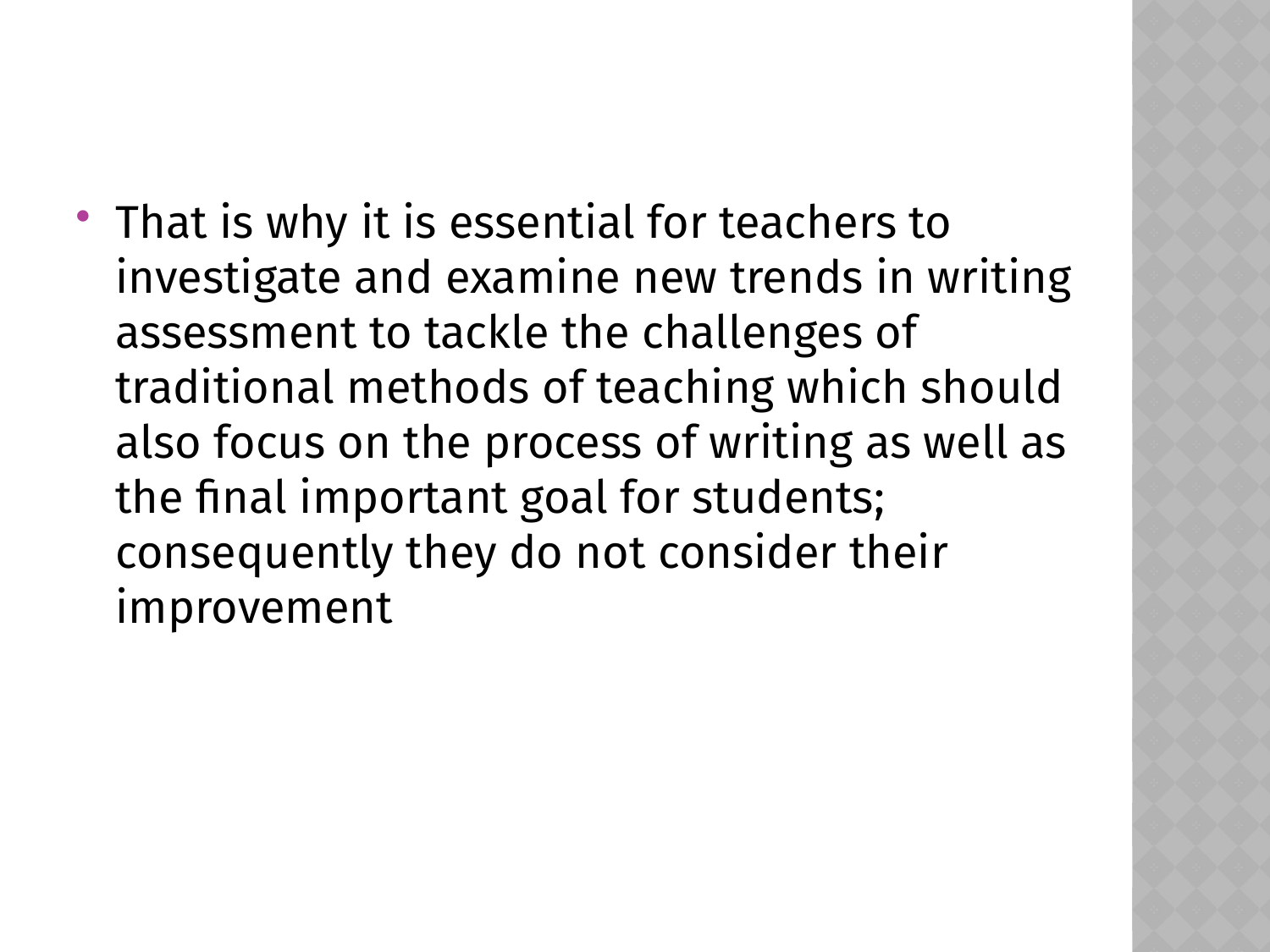

That is why it is essential for teachers to investigate and examine new trends in writing assessment to tackle the challenges of traditional methods of teaching which should also focus on the process of writing as well as the final important goal for students; consequently they do not consider their improvement